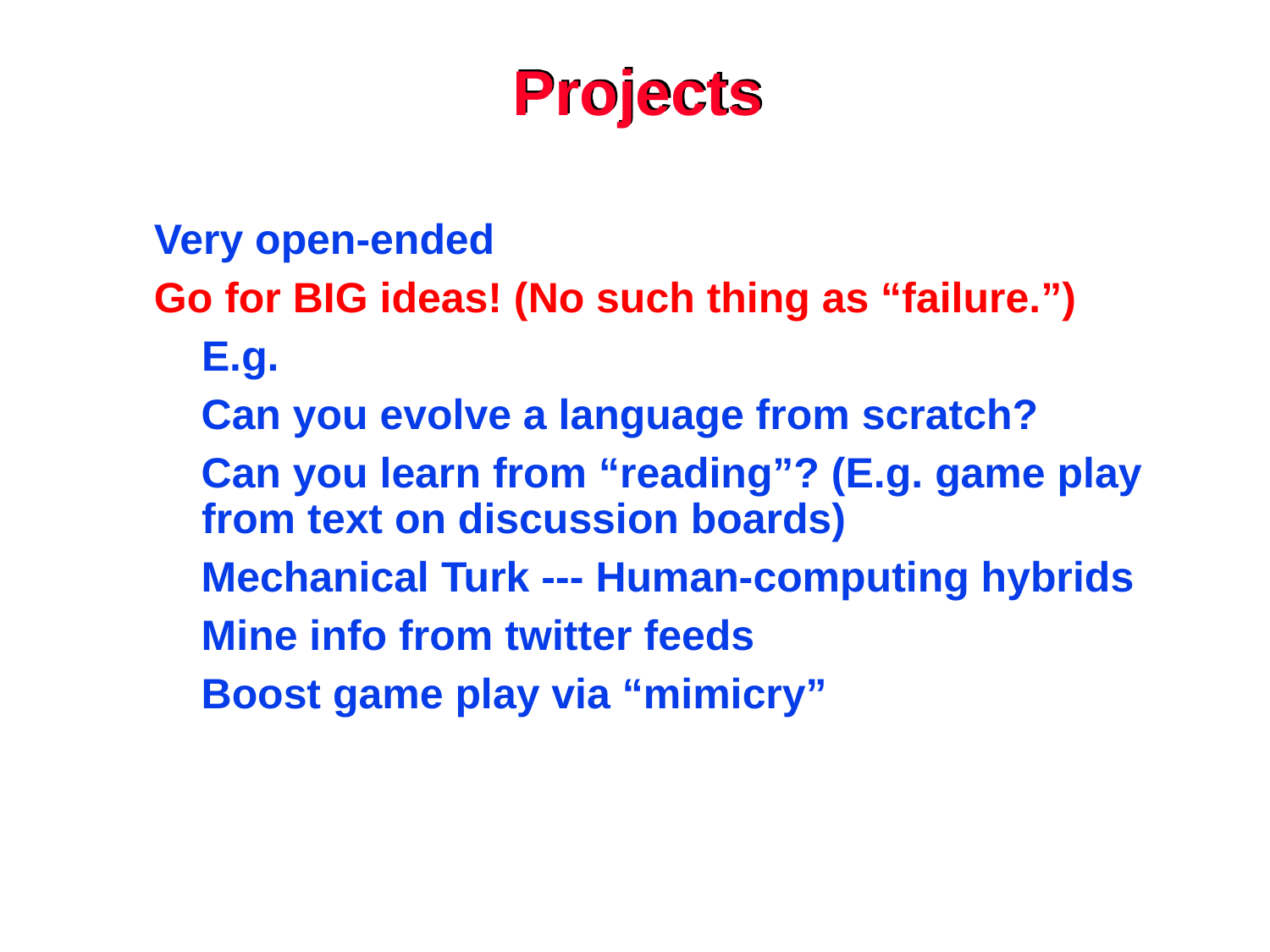

# Projects
Very open-ended
Go for BIG ideas! (No such thing as “failure.”)
	E.g.
    Can you evolve a language from scratch?
    Can you learn from “reading”? (E.g. game play from text on discussion boards)
    Mechanical Turk --- Human-computing hybrids
    Mine info from twitter feeds
    Boost game play via “mimicry”